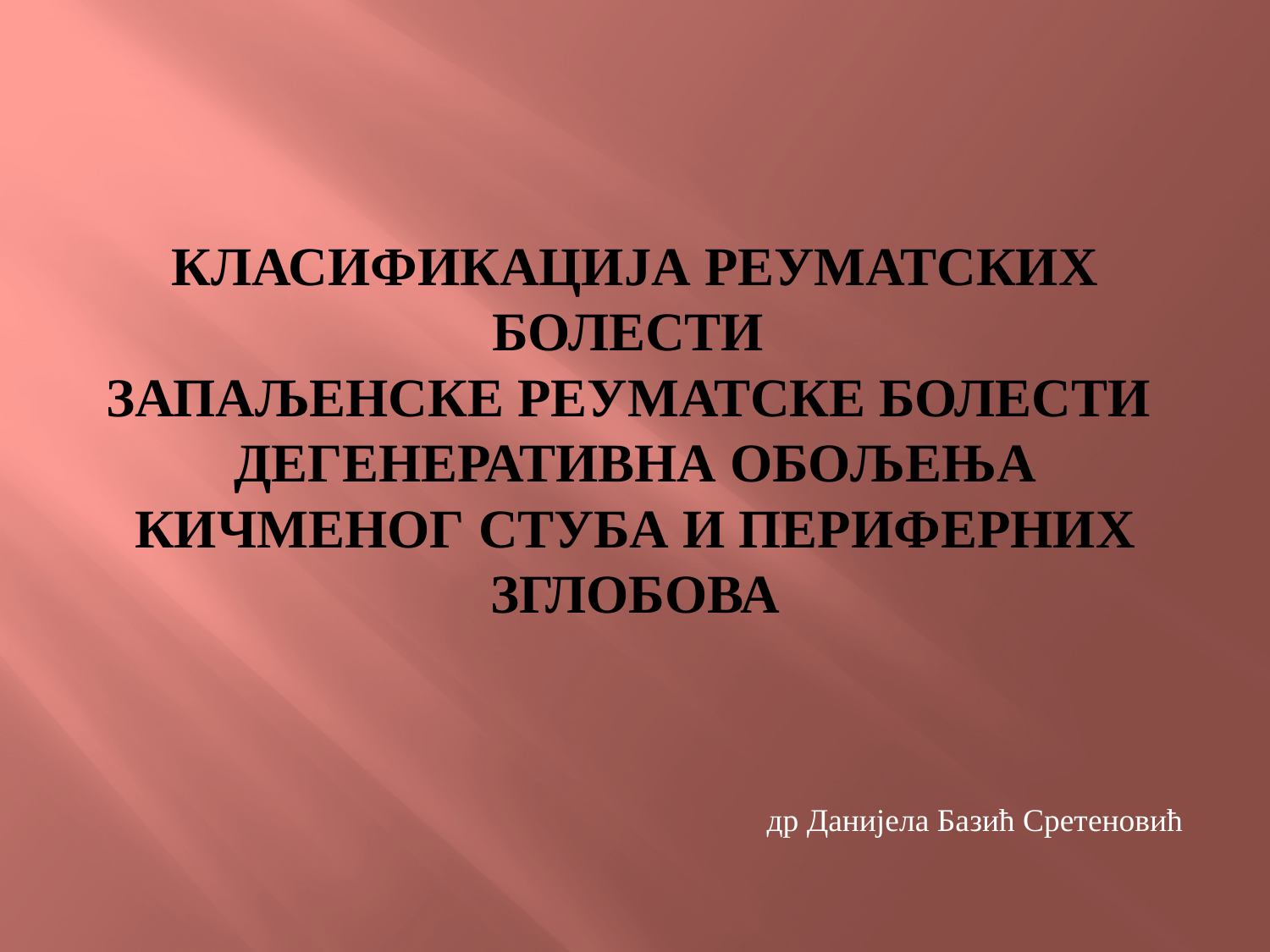

# Класификација реуматских болести Запаљенске реуматске болести Дегенеративна обољења кичменог стуба и периферних зглобова
др Данијела Базић Сретеновић